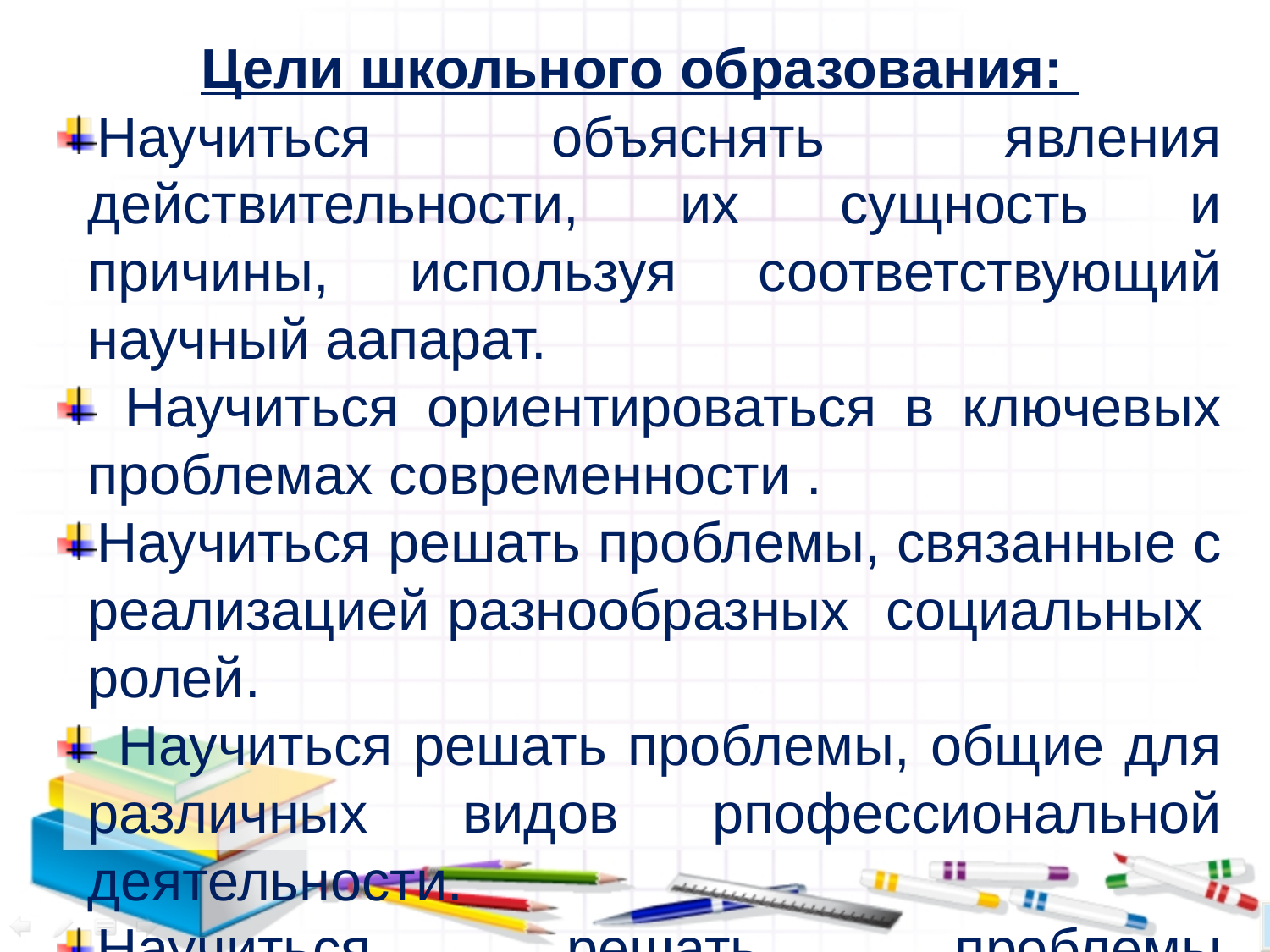

Цели школьного образования:
Научиться объяснять явления действительности, их сущность и причины, используя соответствующий научный аапарат.
 Научиться ориентироваться в ключевых проблемах современности .
Научиться решать проблемы, связанные с реализацией разнообразных  социальных  ролей.
 Научиться решать проблемы, общие для различных видов рпофессиональной деятельности.
Научиться решать проблемы профессионального выбора, включая подготовку к дальнейшему обучению.